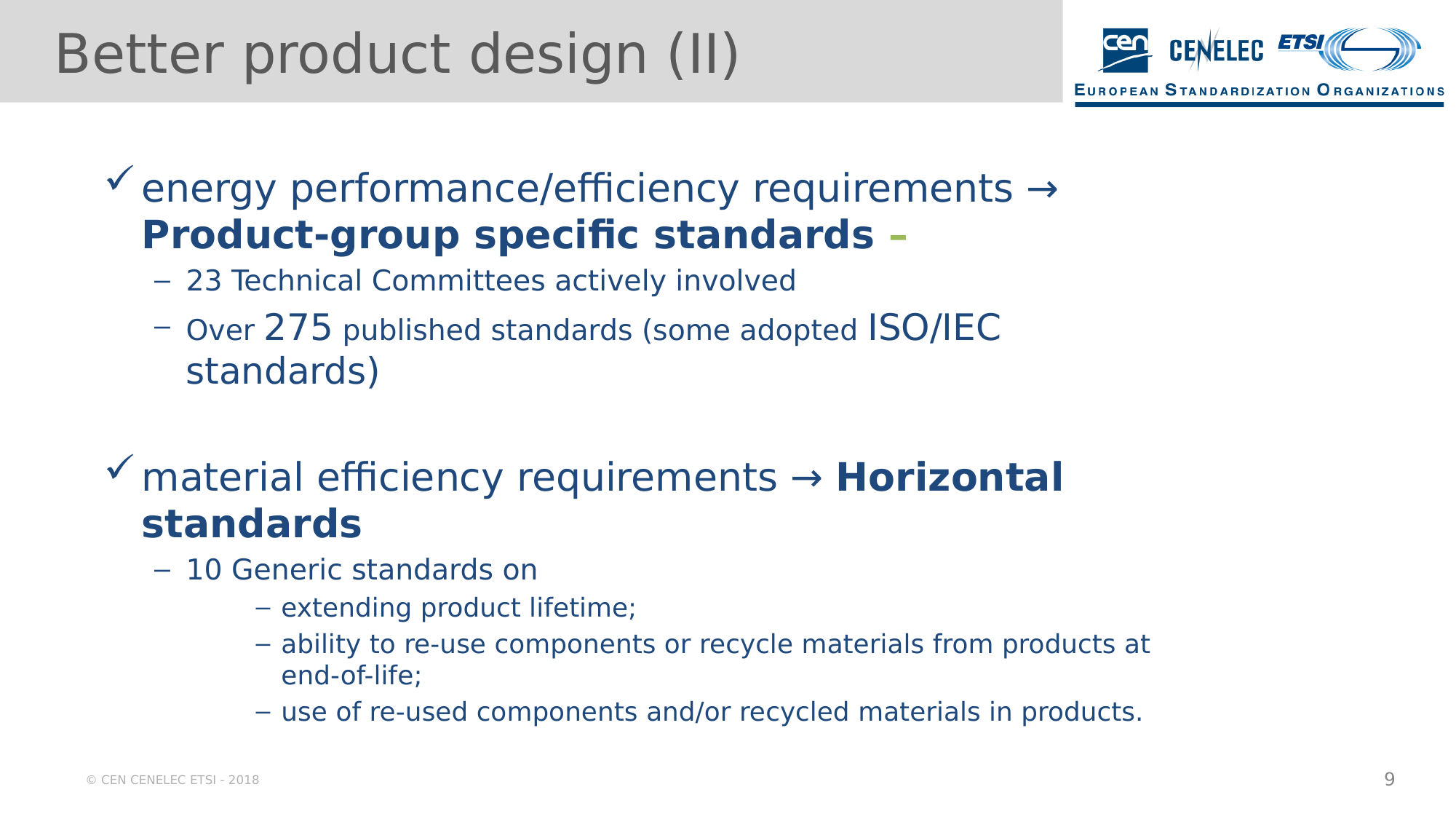

# Better product design (II)

energy performance/efficiency requirements →  Product-group specific standards –
23 Technical Committees actively involved
Over 275 published standards (some adopted ISO/IEC standards)

material efficiency requirements → Horizontal standards
10 Generic standards on
extending product lifetime;
ability to re-use components or recycle materials from products at end-of-life;
use of re-used components and/or recycled materials in products.

9
© CEN CENELEC ETSI - 2018